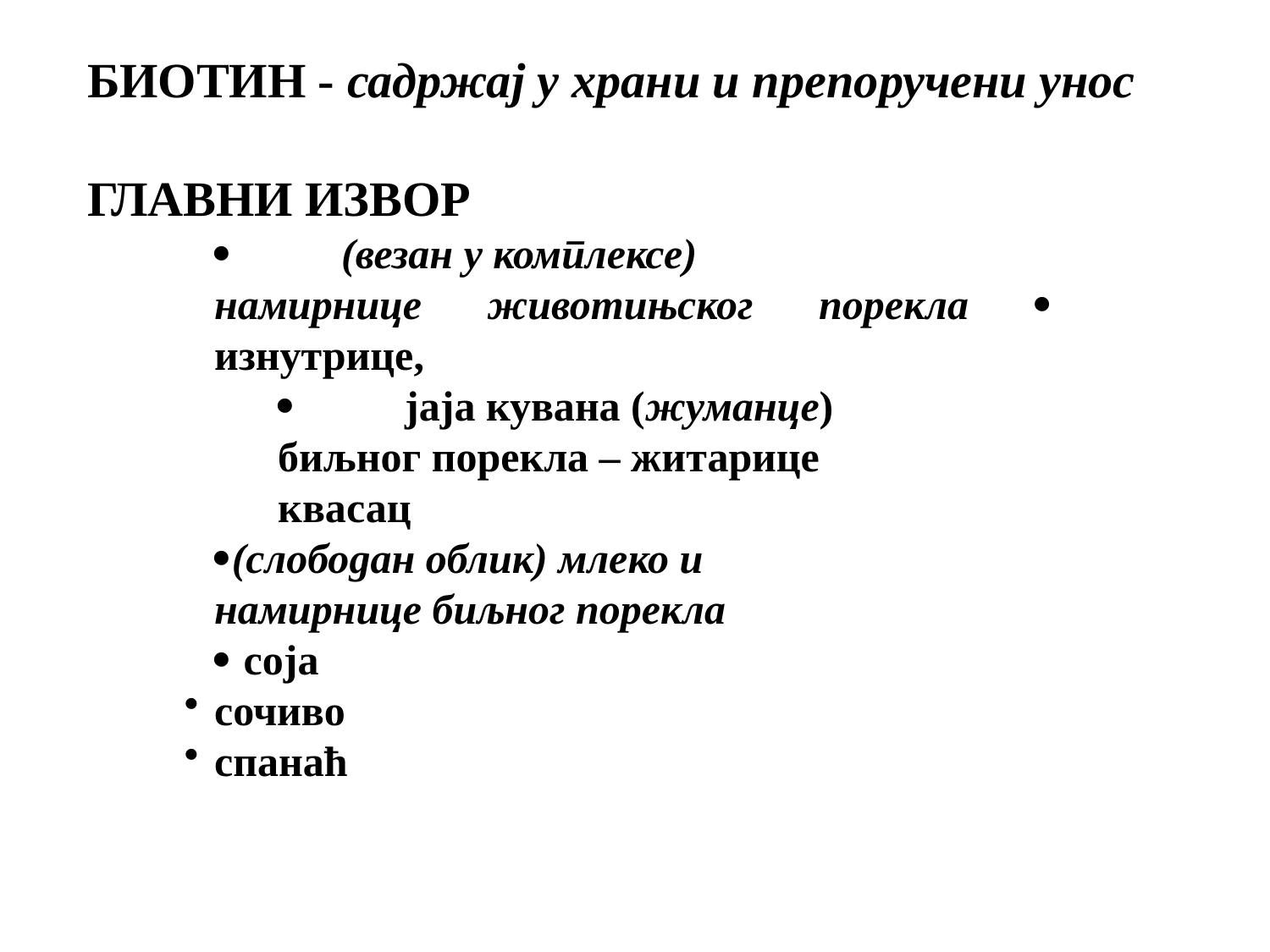

БИОТИН - садржај у храни и препоручени унос

ГЛАВНИ ИЗВОР
•	(везан у комплексе)
намирнице животињског порекла •	изнутрице,
•	јаја кувана (жуманце)
биљног порекла – житарице
квасац
•(слободан облик) млеко и
намирнице биљног порекла
• соја
сочиво
спанаћ